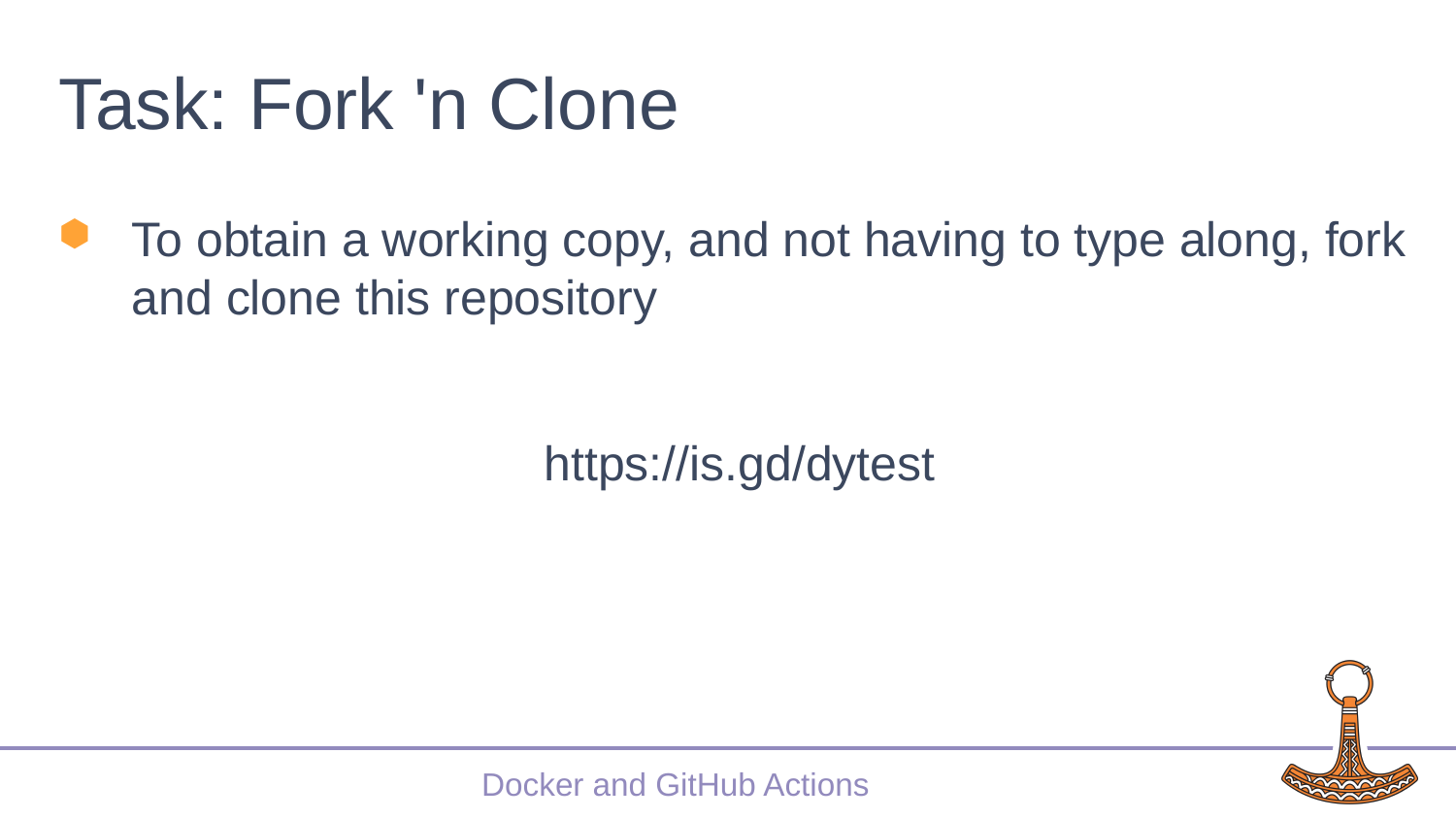

# Task: Fork 'n Clone
To obtain a working copy, and not having to type along, fork and clone this repository

https://is.gd/dytest
10